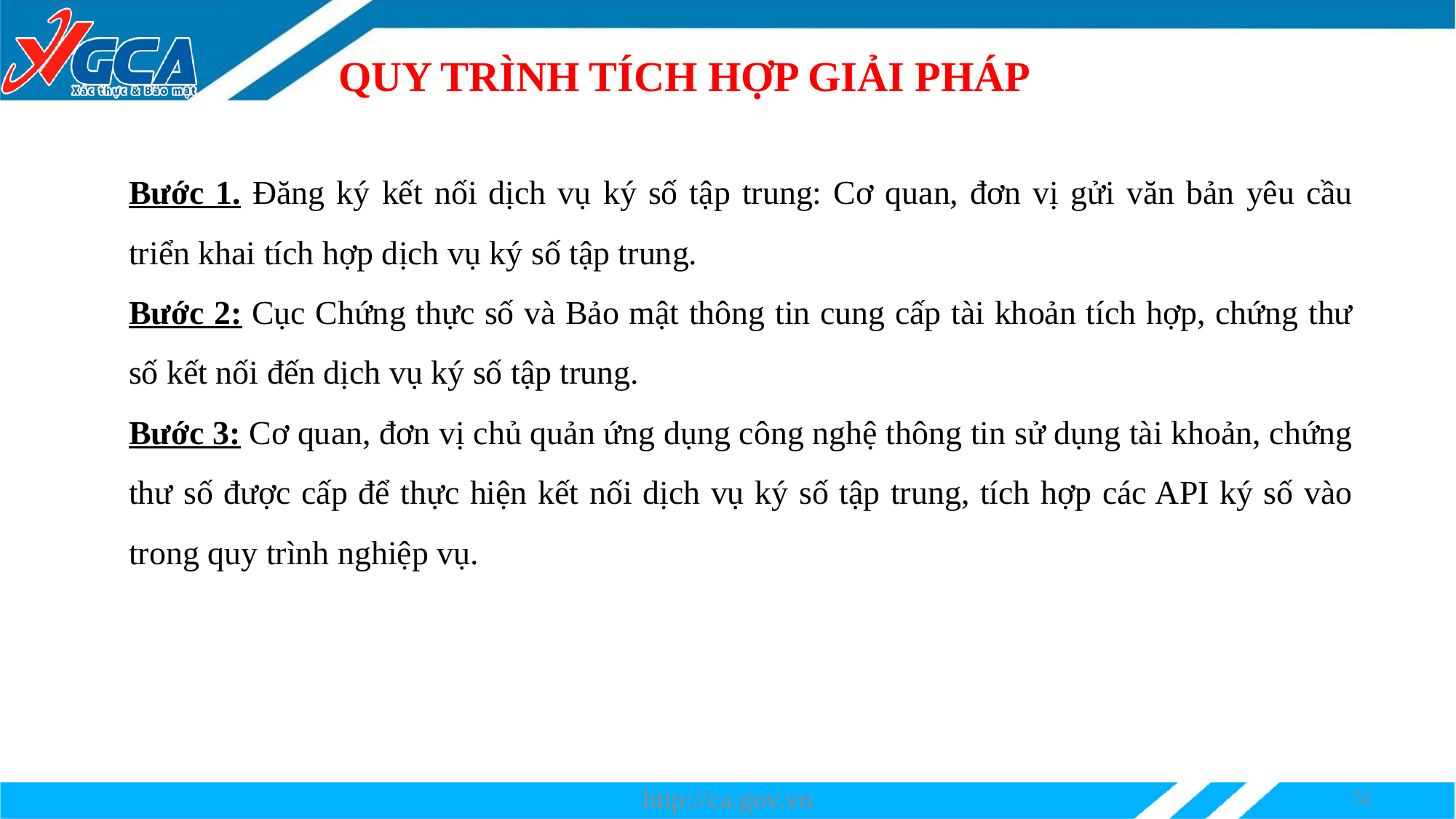

# QUY TRÌNH TÍCH HỢP GIẢI PHÁP
Bước 1. Đăng ký kết nối dịch vụ ký số tập trung: Cơ quan, đơn vị gửi văn bản yêu cầu triển khai tích hợp dịch vụ ký số tập trung.
Bước 2: Cục Chứng thực số và Bảo mật thông tin cung cấp tài khoản tích hợp, chứng thư số kết nối đến dịch vụ ký số tập trung.
Bước 3: Cơ quan, đơn vị chủ quản ứng dụng công nghệ thông tin sử dụng tài khoản, chứng thư số được cấp để thực hiện kết nối dịch vụ ký số tập trung, tích hợp các API ký số vào trong quy trình nghiệp vụ.
http://ca.gov.vn
52